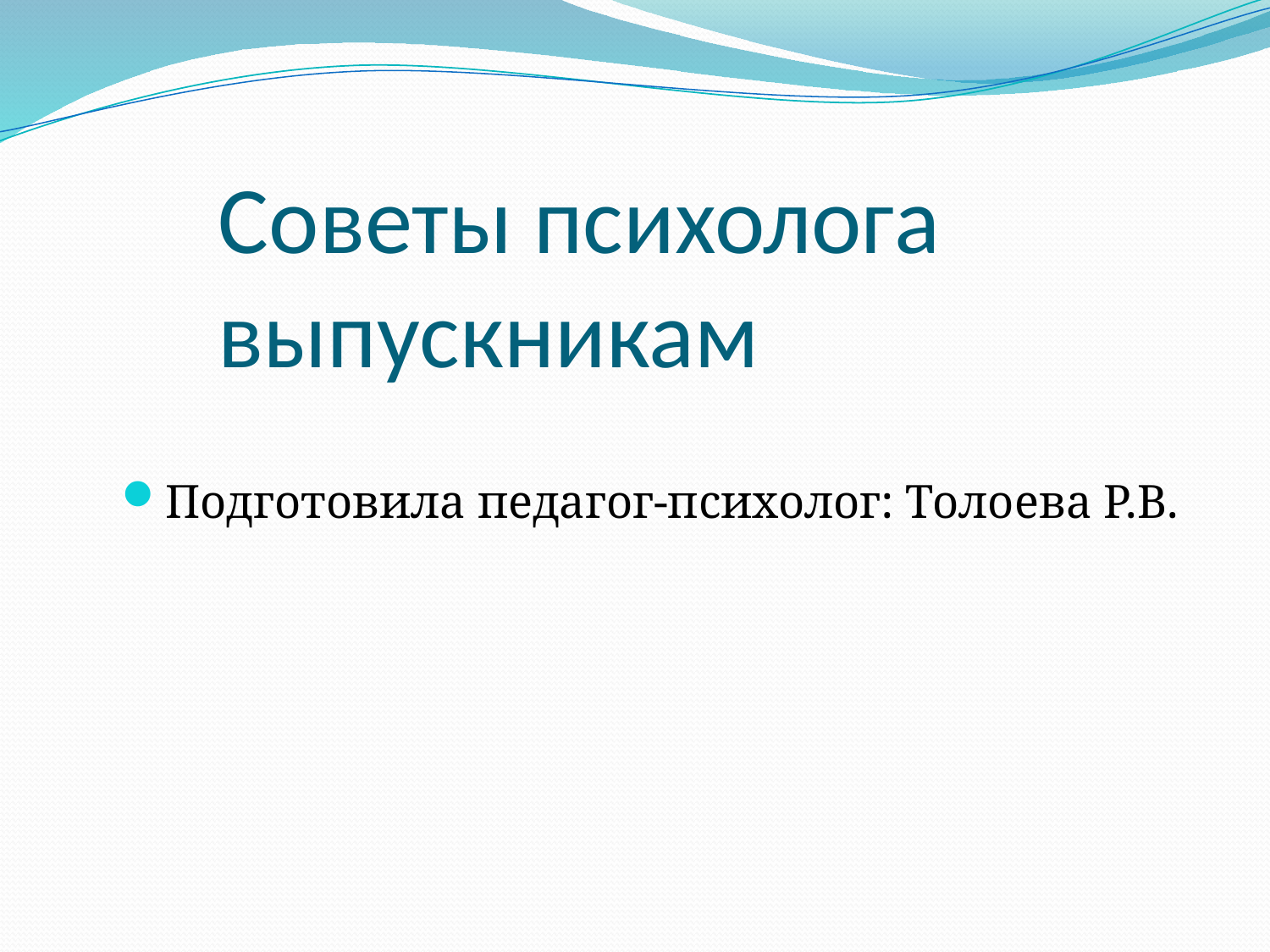

# Советы психолога выпускникам
Подготовила педагог-психолог: Толоева Р.В.